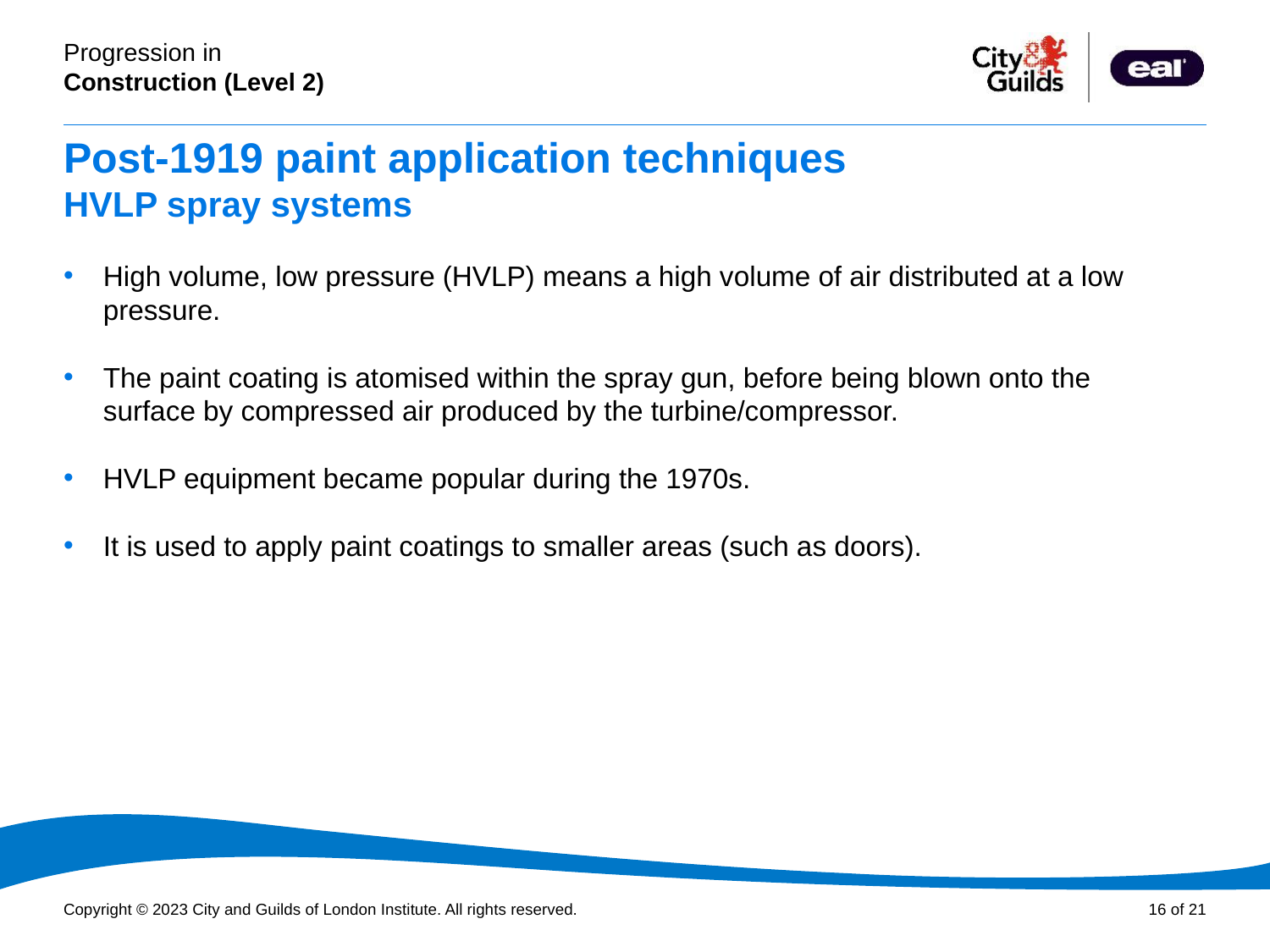

# Post-1919 paint application techniques
HVLP spray systems

High volume, low pressure (HVLP) means a high volume of air distributed at a low pressure.

The paint coating is atomised within the spray gun, before being blown onto the surface by compressed air produced by the turbine/compressor.

HVLP equipment became popular during the 1970s.

It is used to apply paint coatings to smaller areas (such as doors).